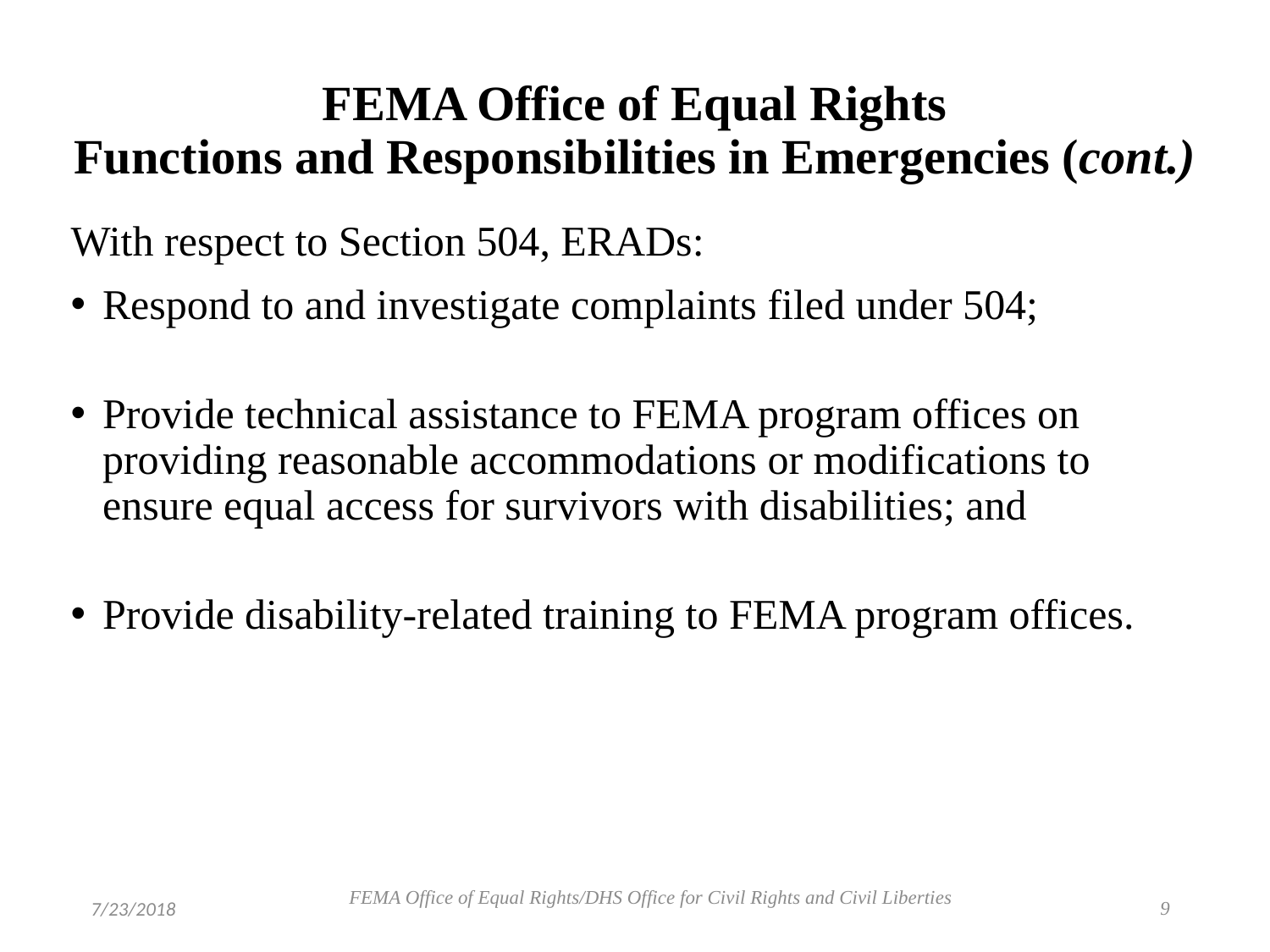

# FEMA Office of Equal Rights Functions and Responsibilities in Emergencies (cont.)
With respect to Section 504, ERADs:
Respond to and investigate complaints filed under 504;
Provide technical assistance to FEMA program offices on providing reasonable accommodations or modifications to ensure equal access for survivors with disabilities; and
Provide disability-related training to FEMA program offices.

9
7/23/2018
FEMA Office of Equal Rights/DHS Office for Civil Rights and Civil Liberties